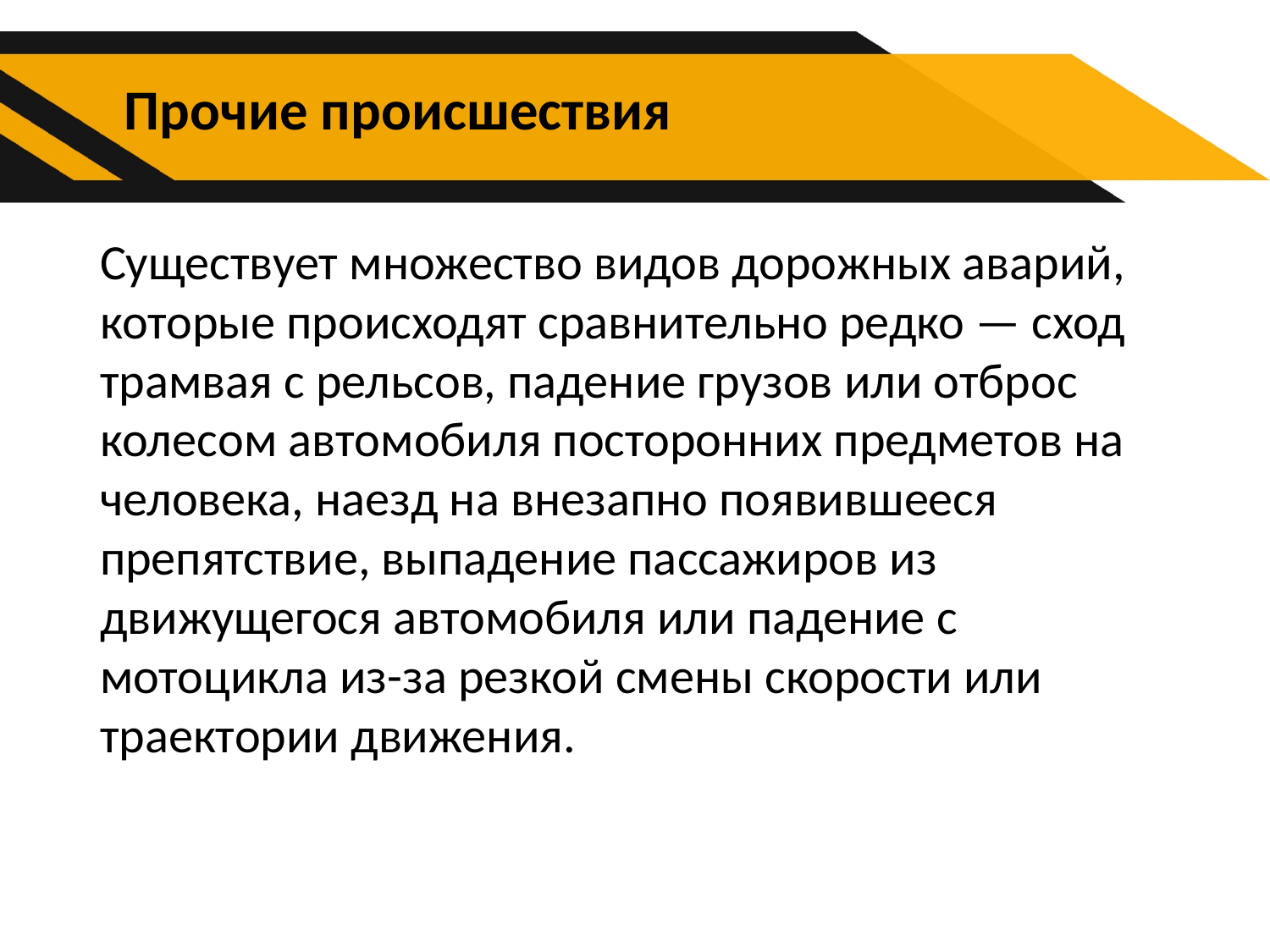

# Прочие происшествия
Существует множество видов дорожных аварий, которые происходят сравнительно редко — сход трамвая с рельсов, падение грузов или отброс колесом автомобиля посторонних предметов на человека, наезд на внезапно появившееся препятствие, выпадение пассажиров из движущегося автомобиля или падение с мотоцикла из-за резкой смены скорости или траектории движения.